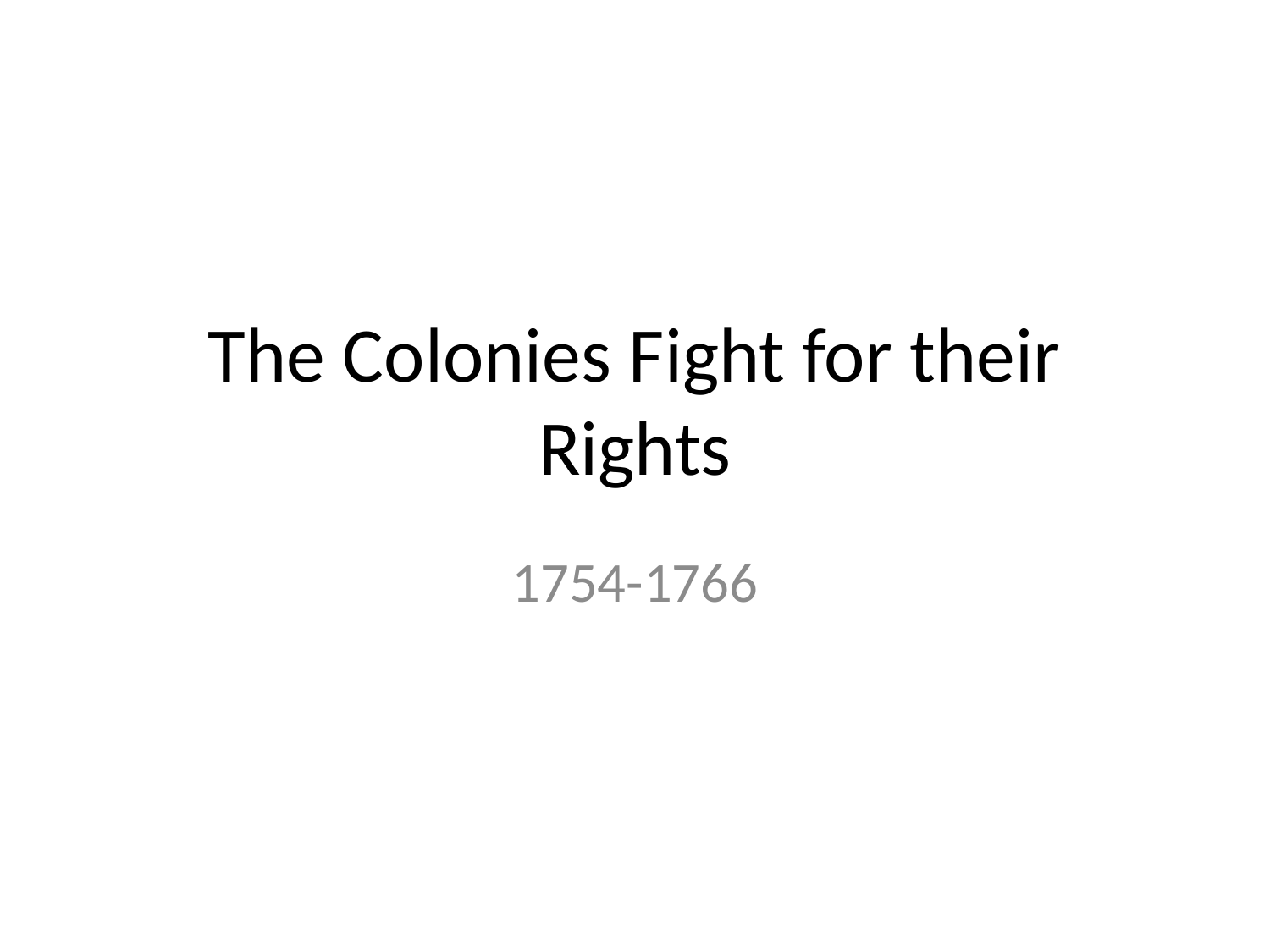

# The Colonies Fight for their Rights
1754-1766